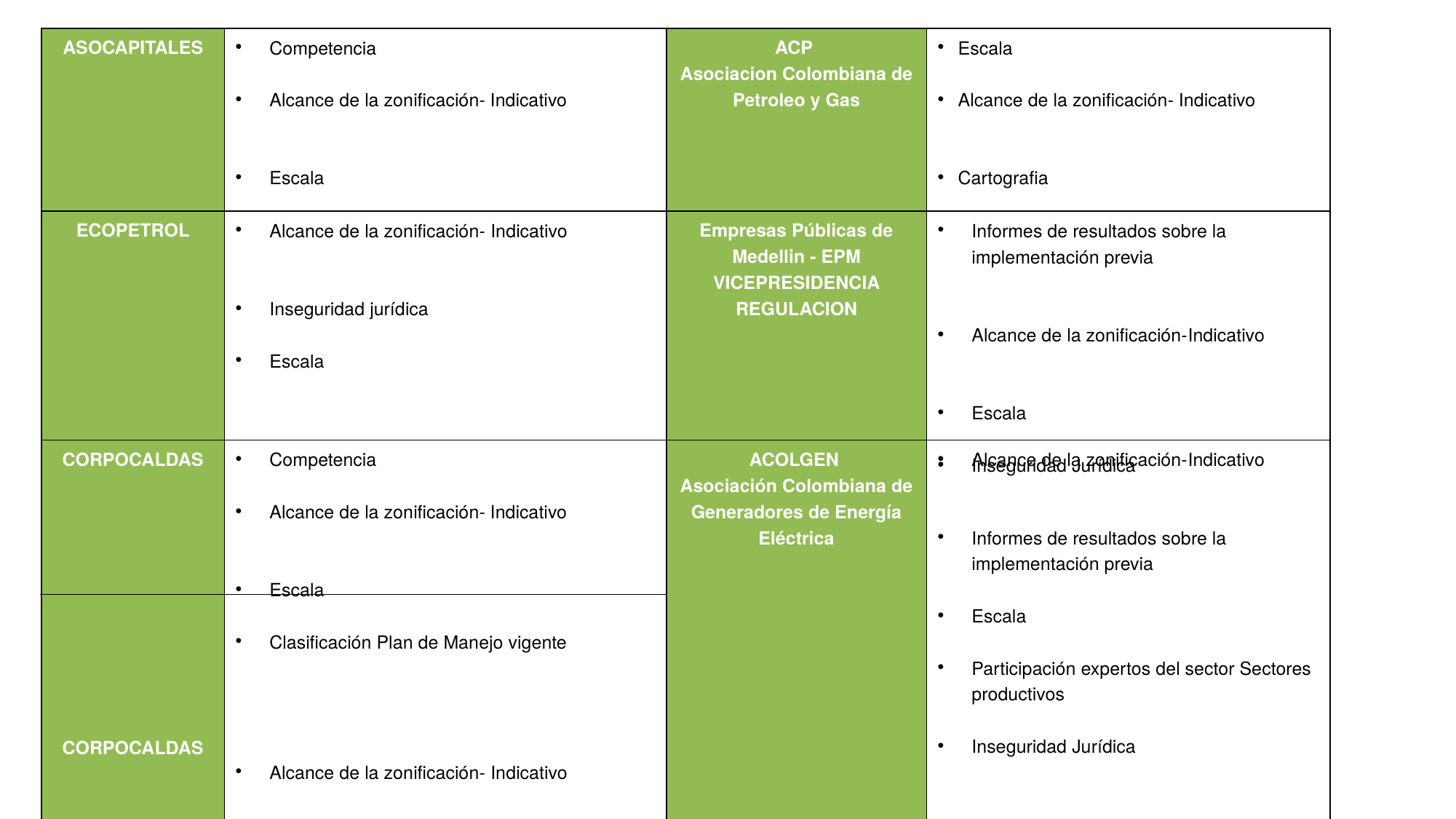

| ASOCAPITALES | Competencia Alcance de la zonificación- Indicativo Escala | ACP Asociacion Colombiana de Petroleo y Gas | Escala Alcance de la zonificación- Indicativo Cartografia |
| --- | --- | --- | --- |
| ECOPETROL | Alcance de la zonificación- Indicativo Inseguridad jurídica Escala | Empresas Públicas de Medellin - EPM VICEPRESIDENCIA REGULACION | Informes de resultados sobre la implementación previa Alcance de la zonificación-Indicativo Escala Inseguridad Jurídica |
| CORPOCALDAS CORPOCALDAS | Competencia Alcance de la zonificación- Indicativo Escala Clasificación Plan de Manejo vigente Alcance de la zonificación- Indicativo Escala Clasificación Plan de Manejo vigente | ACOLGEN Asociación Colombiana de Generadores de Energía Eléctrica | Alcance de la zonificación-Indicativo Informes de resultados sobre la implementación previa Escala Participación expertos del sector Sectores productivos Inseguridad Jurídica |
www.---------------.gov.co